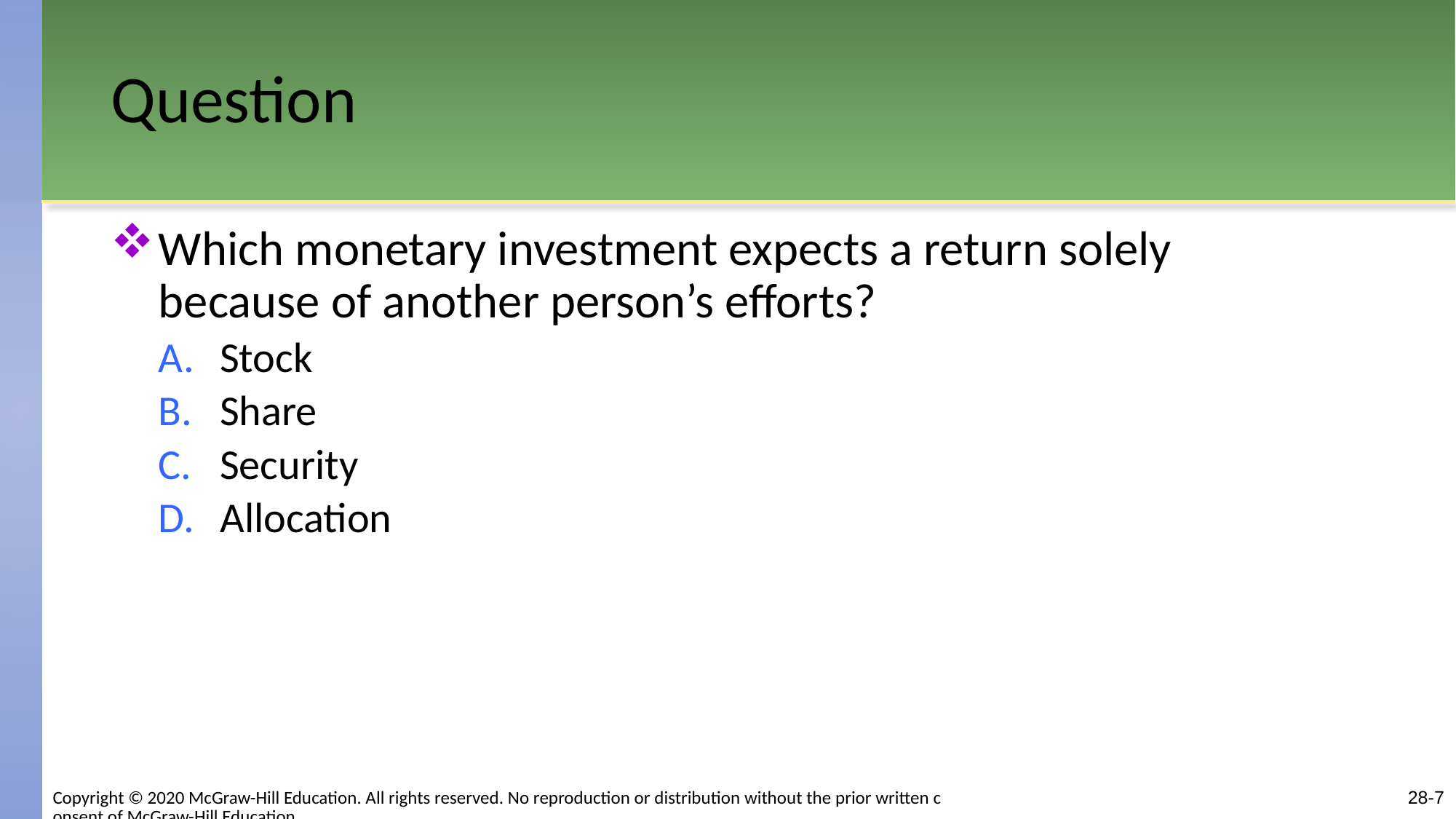

# Question
Which monetary investment expects a return solely because of another person’s efforts?
Stock
Share
Security
Allocation
Copyright © 2020 McGraw-Hill Education. All rights reserved. No reproduction or distribution without the prior written consent of McGraw-Hill Education.
28-7